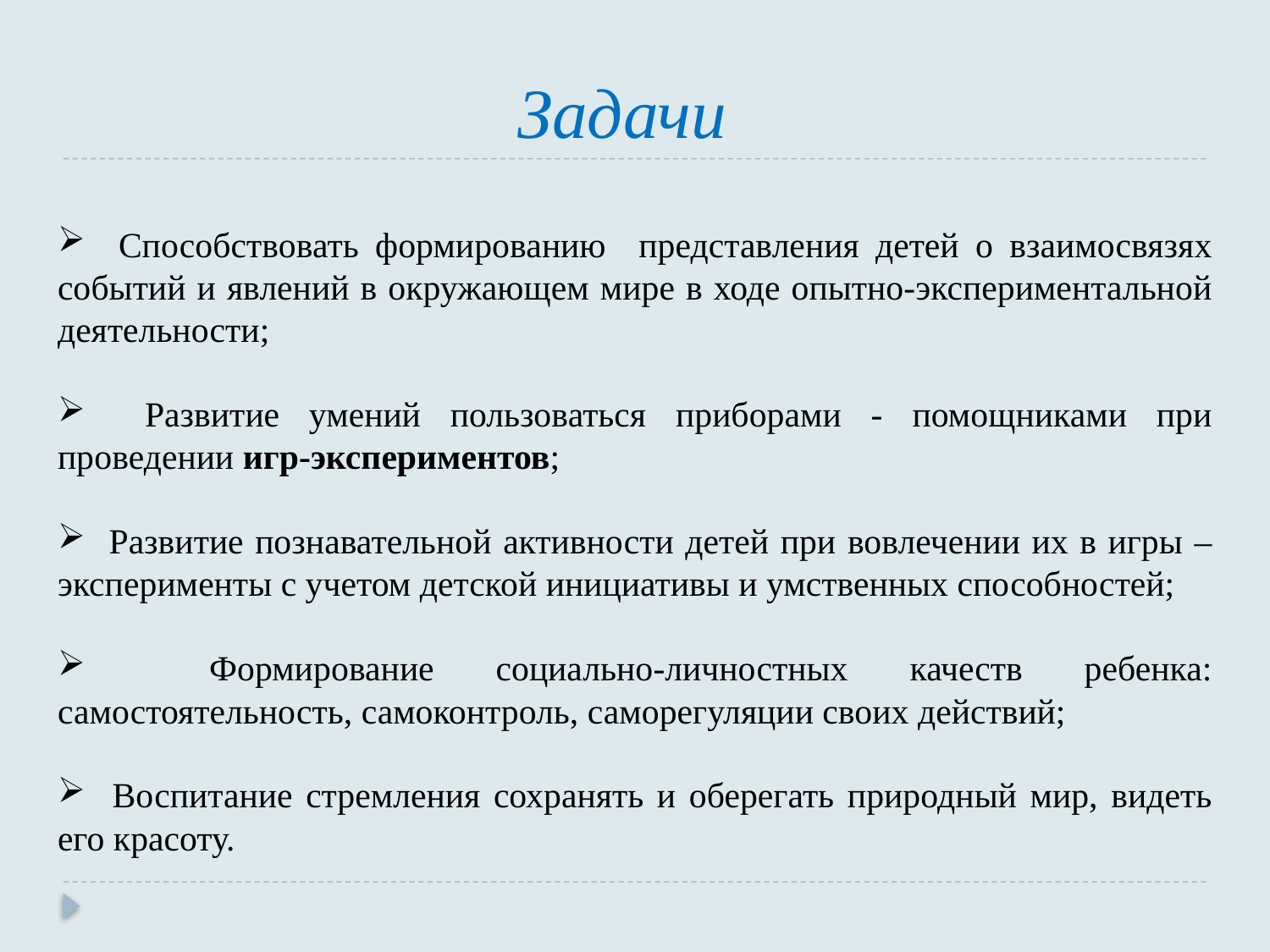

# Задачи
  Способствовать формированию  представления детей о взаимосвязях событий и явлений в окружающем мире в ходе опытно-экспериментальной деятельности;

  Развитие умений пользоваться приборами - помощниками при проведении игр-экспериментов;

  Развитие познавательной активности детей при вовлечении их в игры – эксперименты с учетом детской инициативы и умственных способностей;

  Формирование социально-личностных качеств ребенка: самостоятельность, самоконтроль, саморегуляции своих действий;

  Воспитание стремления сохранять и оберегать природный мир, видеть его красоту.